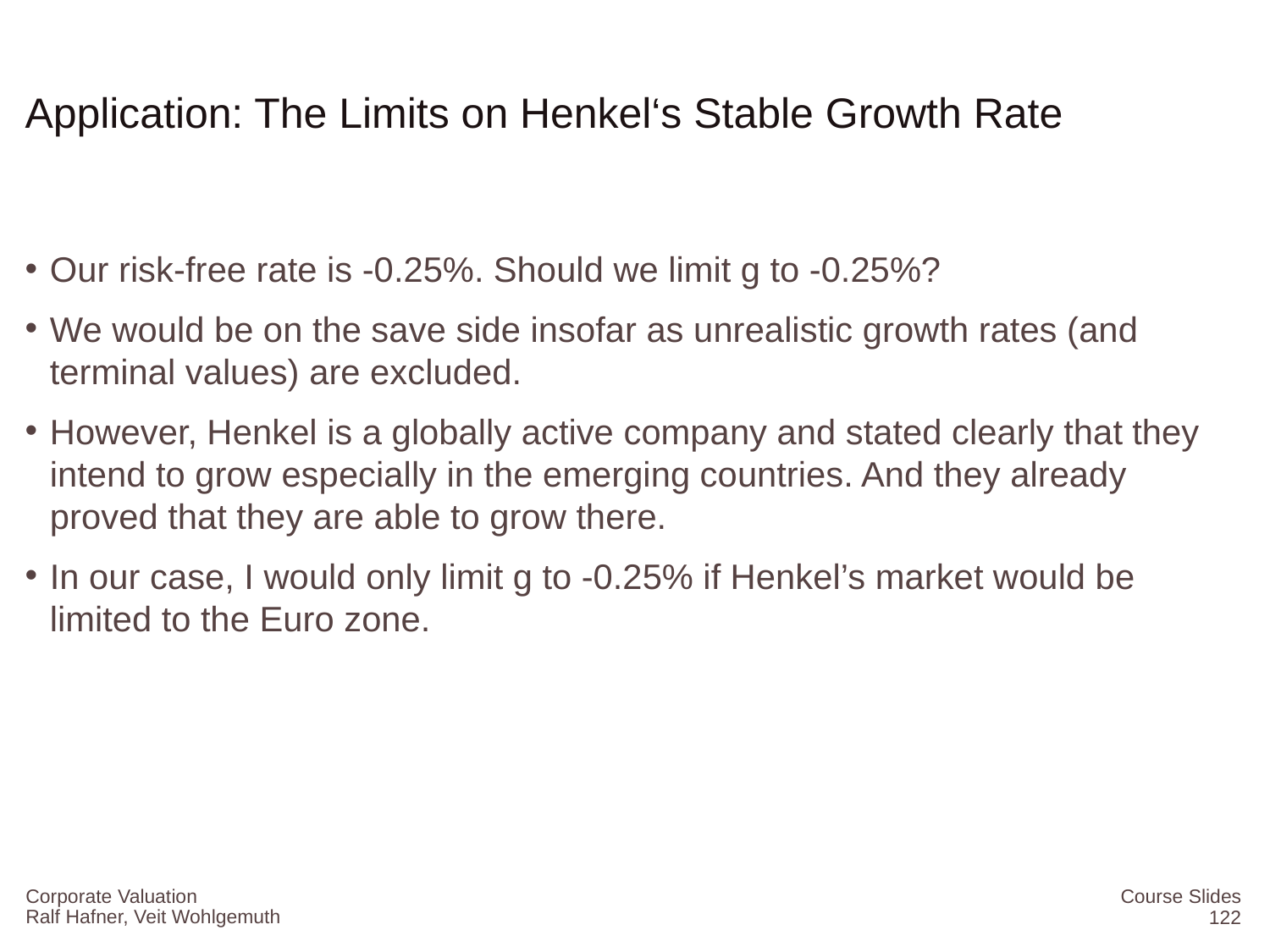

# Application: The Limits on Henkel‘s Stable Growth Rate
Our risk-free rate is -0.25%. Should we limit g to -0.25%?
We would be on the save side insofar as unrealistic growth rates (and terminal values) are excluded.
However, Henkel is a globally active company and stated clearly that they intend to grow especially in the emerging countries. And they already proved that they are able to grow there.
In our case, I would only limit g to -0.25% if Henkel’s market would be limited to the Euro zone.
Corporate Valuation
Course Slides
122